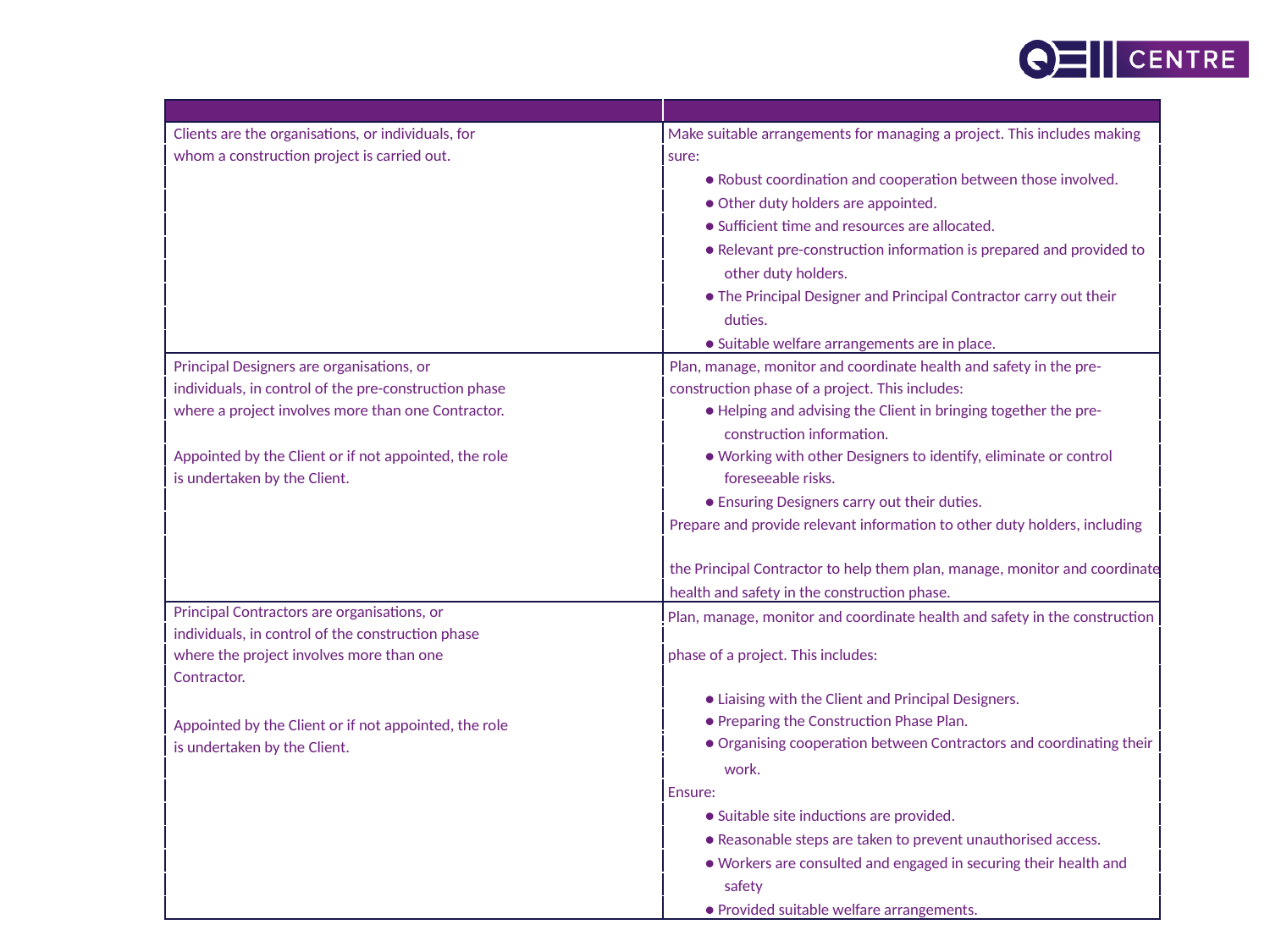

| Role | Summary of Main Responsibilities |
| --- | --- |
| Clients are the organisations, or individuals, for | Make suitable arrangements for managing a project. This includes making |
| whom a construction project is carried out. | sure: |
|  | ● Robust coordination and cooperation between those involved. |
|  | ● Other duty holders are appointed. |
|  | ● Sufficient time and resources are allocated. |
|  | ● Relevant pre-construction information is prepared and provided to |
|  | other duty holders. |
|  | ● The Principal Designer and Principal Contractor carry out their |
|  | duties. |
|  | ● Suitable welfare arrangements are in place. |
| Principal Designers are organisations, or | Plan, manage, monitor and coordinate health and safety in the pre- |
| individuals, in control of the pre-construction phase | construction phase of a project. This includes: |
| where a project involves more than one Contractor. | ● Helping and advising the Client in bringing together the pre- |
|  | construction information. |
| Appointed by the Client or if not appointed, the role | ● Working with other Designers to identify, eliminate or control |
| is undertaken by the Client. | foreseeable risks. |
|  | ● Ensuring Designers carry out their duties. |
|  | Prepare and provide relevant information to other duty holders, including |
|  | the Principal Contractor to help them plan, manage, monitor and coordinate |
|  | health and safety in the construction phase. |
| Principal Contractors are organisations, or | Plan, manage, monitor and coordinate health and safety in the construction |
| individuals, in control of the construction phase |  |
|  | phase of a project. This includes: |
| where the project involves more than one |  |
| Contractor. | ● Liaising with the Client and Principal Designers. |
|  |  |
| Appointed by the Client or if not appointed, the role | ● Preparing the Construction Phase Plan. |
|  | ● Organising cooperation between Contractors and coordinating their |
| is undertaken by the Client. |  |
|  | work. |
|  |  |
|  | Ensure: |
|  | ● Suitable site inductions are provided. |
|  | ● Reasonable steps are taken to prevent unauthorised access. |
|  | ● Workers are consulted and engaged in securing their health and |
|  | safety |
|  | ● Provided suitable welfare arrangements. |